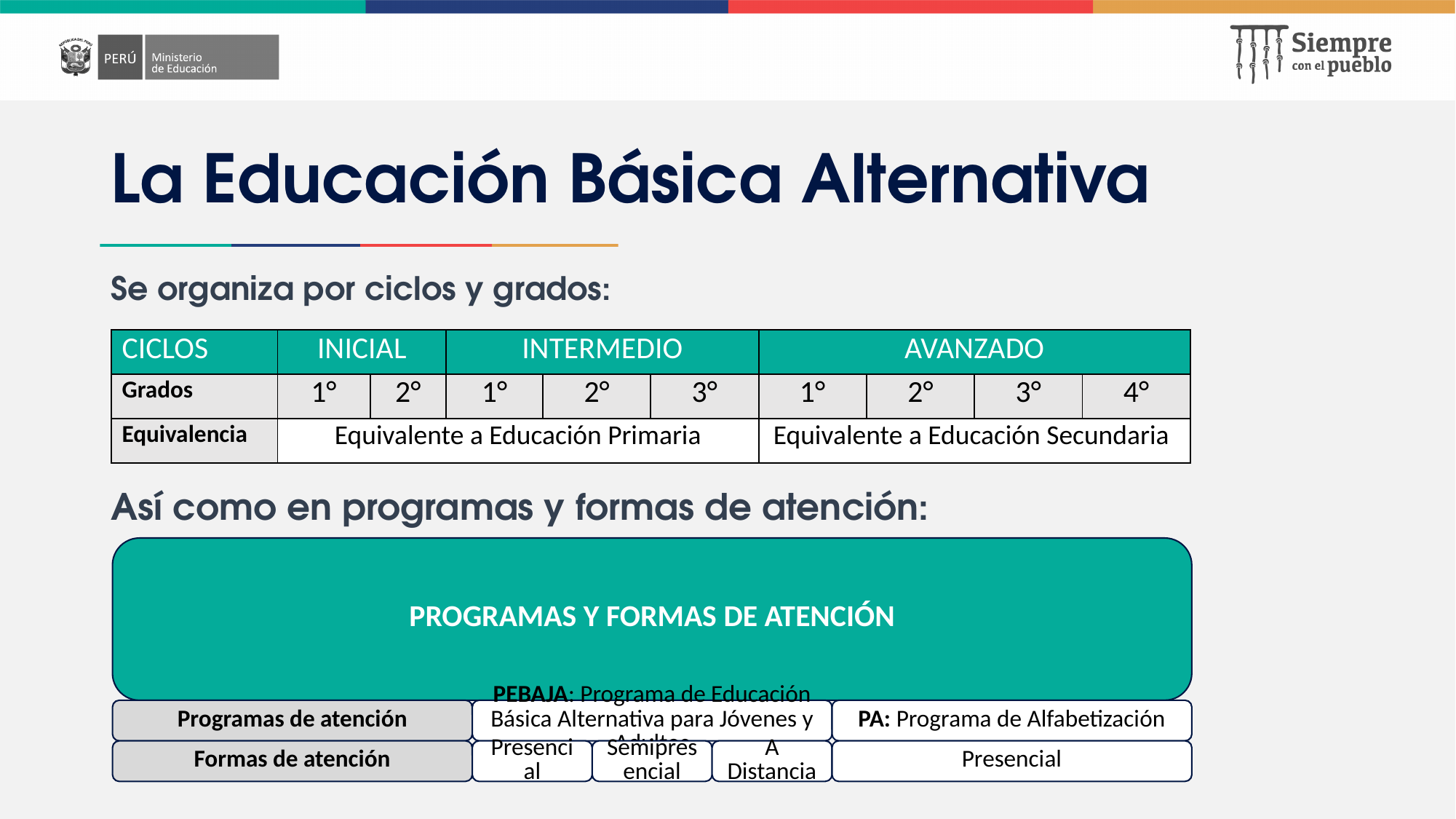

La Educación Básica Alternativa
Se organiza por ciclos y grados:
| CICLOS | INICIAL |  | INTERMEDIO |  |  | AVANZADO |  |  |  |
| --- | --- | --- | --- | --- | --- | --- | --- | --- | --- |
| Grados | 1° | 2° | 1° | 2° | 3° | 1° | 2° | 3° | 4° |
| Equivalencia | Equivalente a Educación Primaria |  |  |  |  | Equivalente a Educación Secundaria |  |  |  |
Así como en programas y formas de atención:
PROGRAMAS Y FORMAS DE ATENCIÓN
PEBAJA: Programa de Educación Básica Alternativa para Jóvenes y Adultos
PA: Programa de Alfabetización
Presencial
Presencial
Programas de atención
Formas de atención